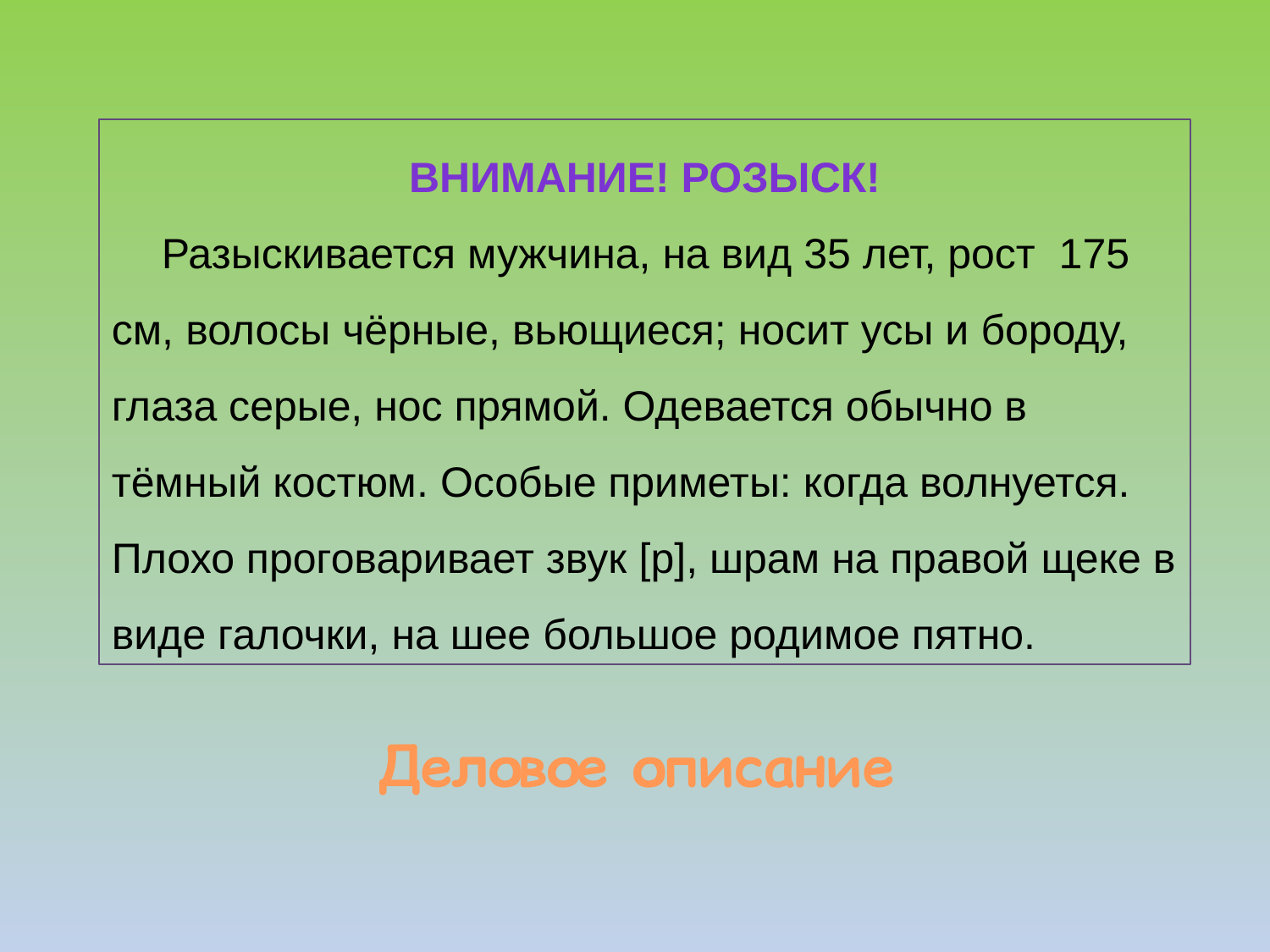

ВНИМАНИЕ! РОЗЫСК!
Разыскивается мужчина, на вид 35 лет, рост  175 см, волосы чёрные, вьющиеся; носит усы и бороду, глаза серые, нос прямой. Одевается обычно в тёмный костюм. Особые приметы: когда волнуется. Плохо проговаривает звук [р], шрам на правой щеке в виде галочки, на шее большое родимое пятно.
Деловое описание